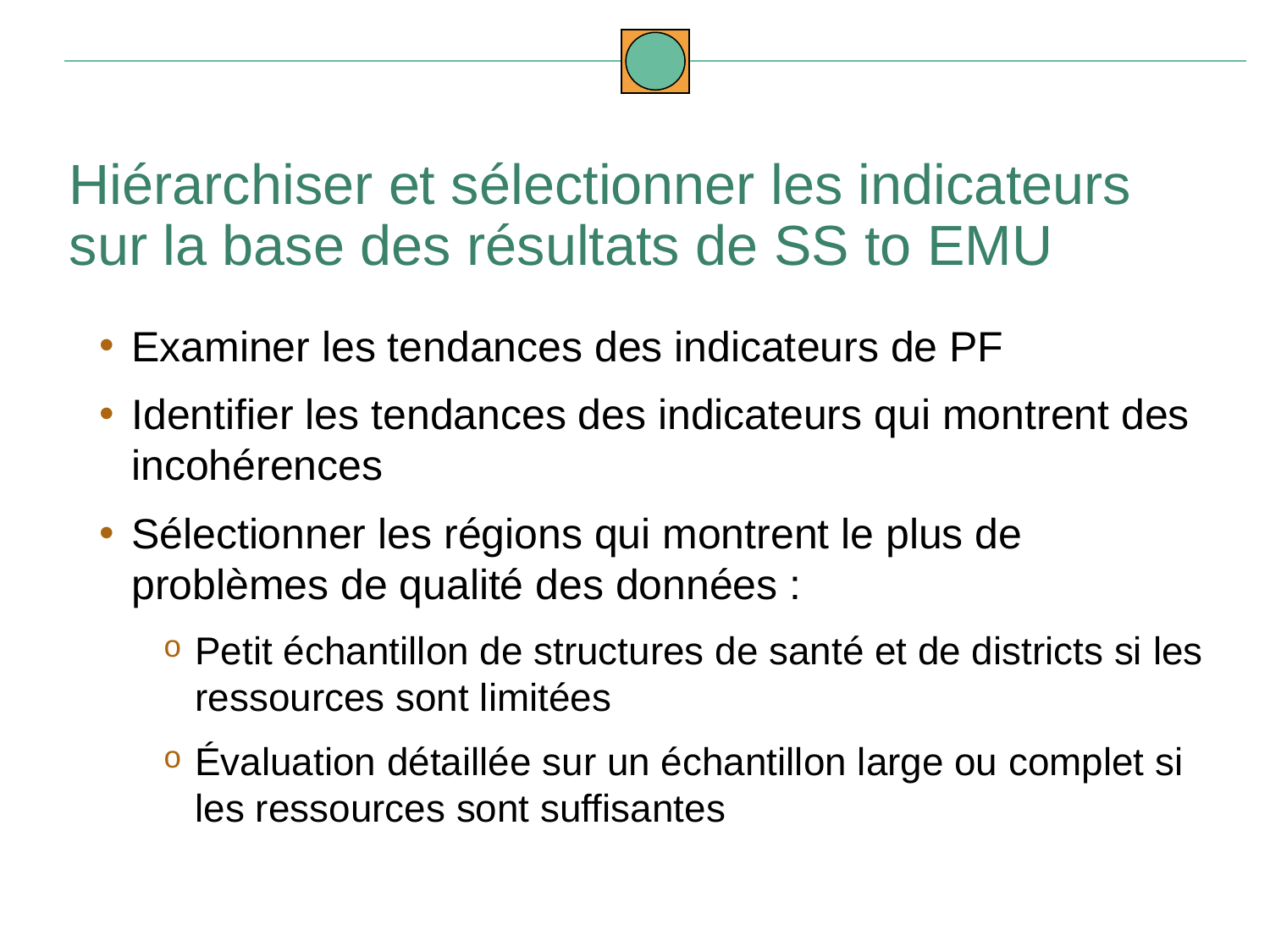

Hiérarchiser et sélectionner les indicateurs
sur la base des résultats de SS to EMU
Examiner les tendances des indicateurs de PF
Identifier les tendances des indicateurs qui montrent des incohérences
Sélectionner les régions qui montrent le plus de problèmes de qualité des données :
Petit échantillon de structures de santé et de districts si les ressources sont limitées
Évaluation détaillée sur un échantillon large ou complet si les ressources sont suffisantes